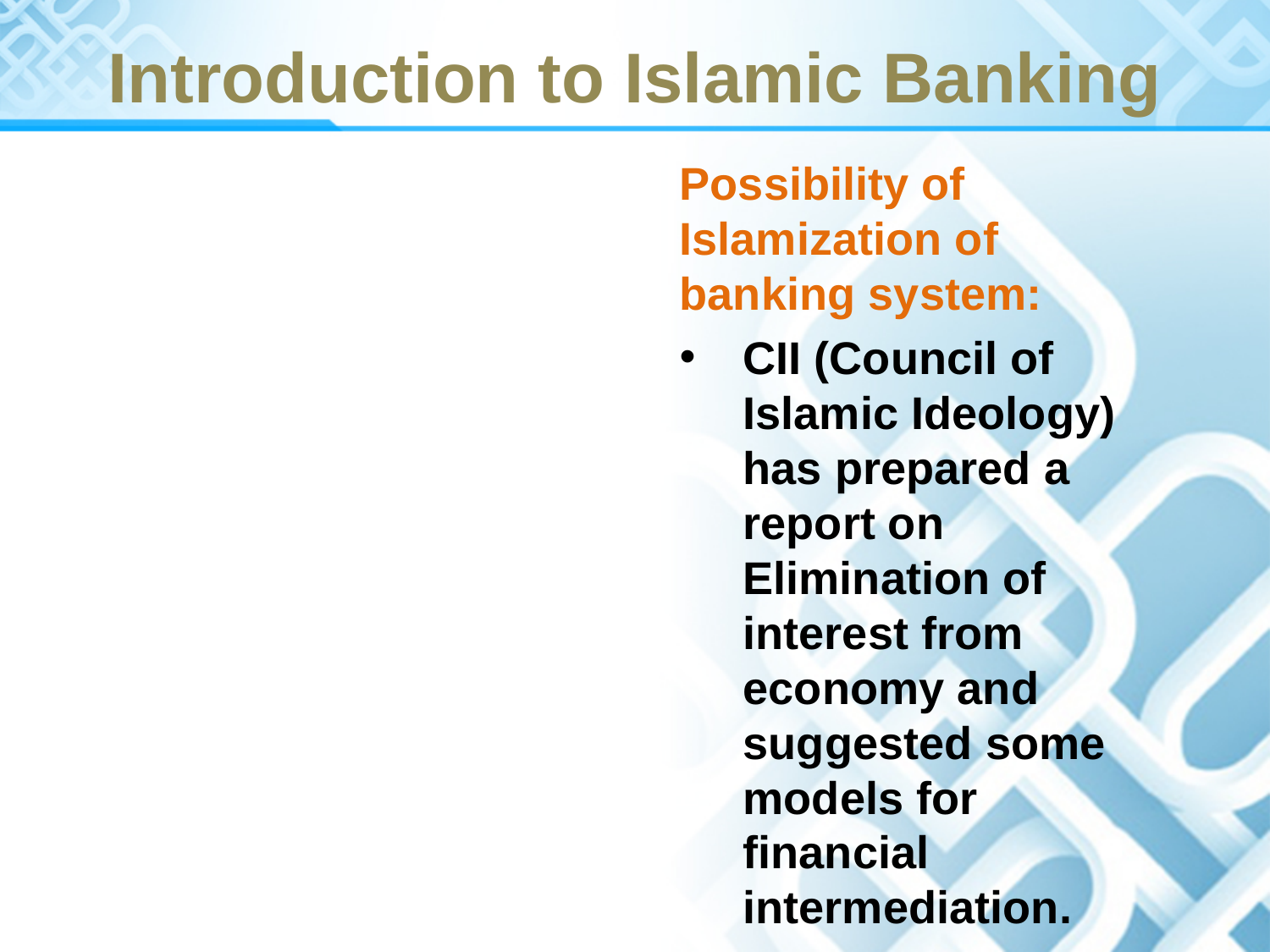

Introduction to Islamic Banking
Possibility of Islamization of banking system:
CII (Council of Islamic Ideology) has prepared a report on Elimination of interest from economy and suggested some models for financial intermediation.